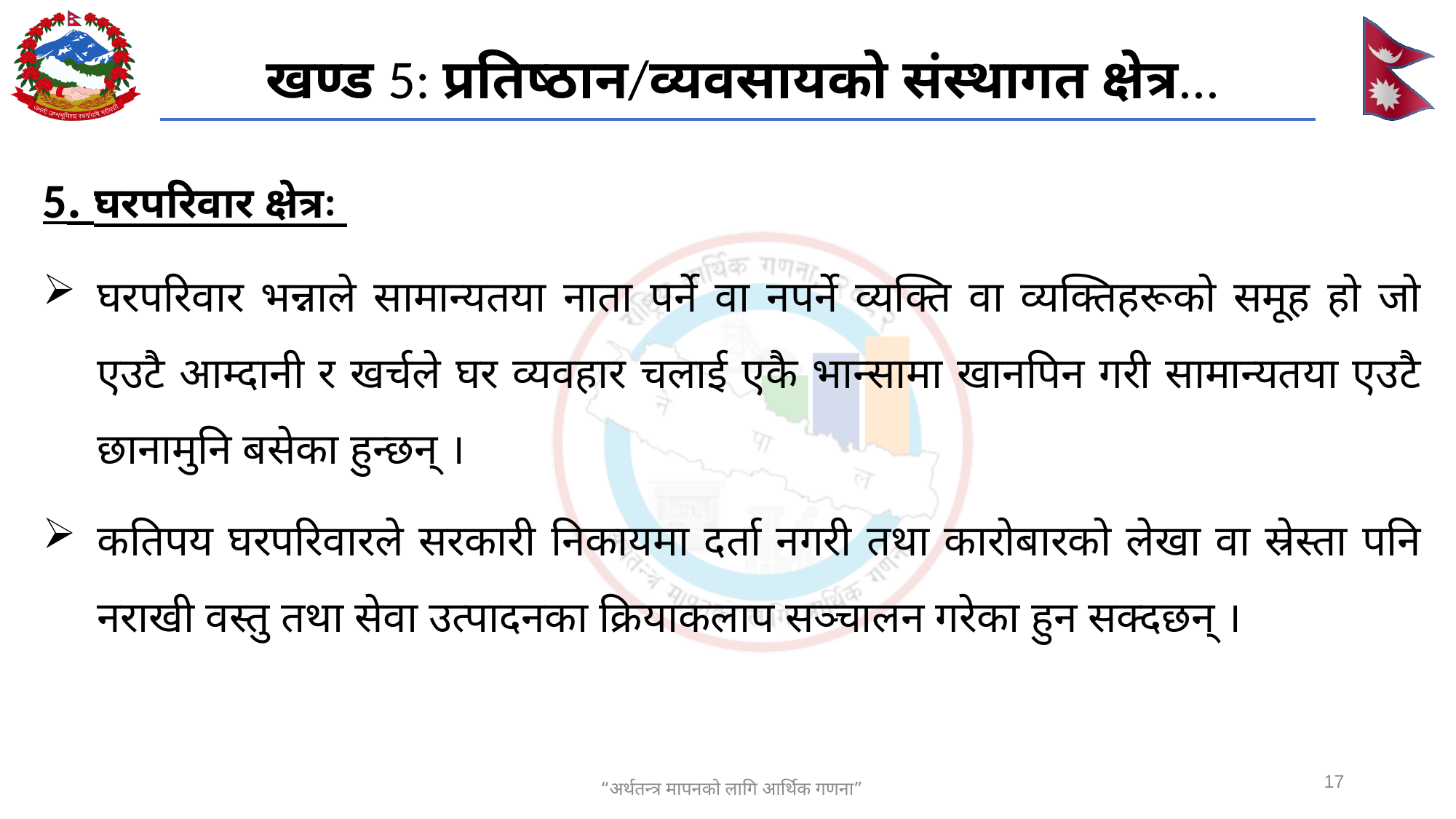

# खण्ड 5: प्रतिष्ठान/व्यवसायको संस्थागत क्षेत्र...
5. घरपरिवार क्षेत्रः
घरपरिवार भन्नाले सामान्यतया नाता पर्ने वा नपर्ने व्यक्ति वा व्यक्तिहरूको समूह हो जो एउटै आम्दानी र खर्चले घर व्यवहार चलाई एकै भान्सामा खानपिन गरी सामान्यतया एउटै छानामुनि बसेका हुन्छन् ।
कतिपय घरपरिवारले सरकारी निकायमा दर्ता नगरी तथा कारोबारको लेखा वा स्रेस्ता पनि नराखी वस्तु तथा सेवा उत्पादनका क्रियाकलाप सञ्चालन गरेका हुन सक्दछन् ।

17
“अर्थतन्त्र मापनको लागि आर्थिक गणना”